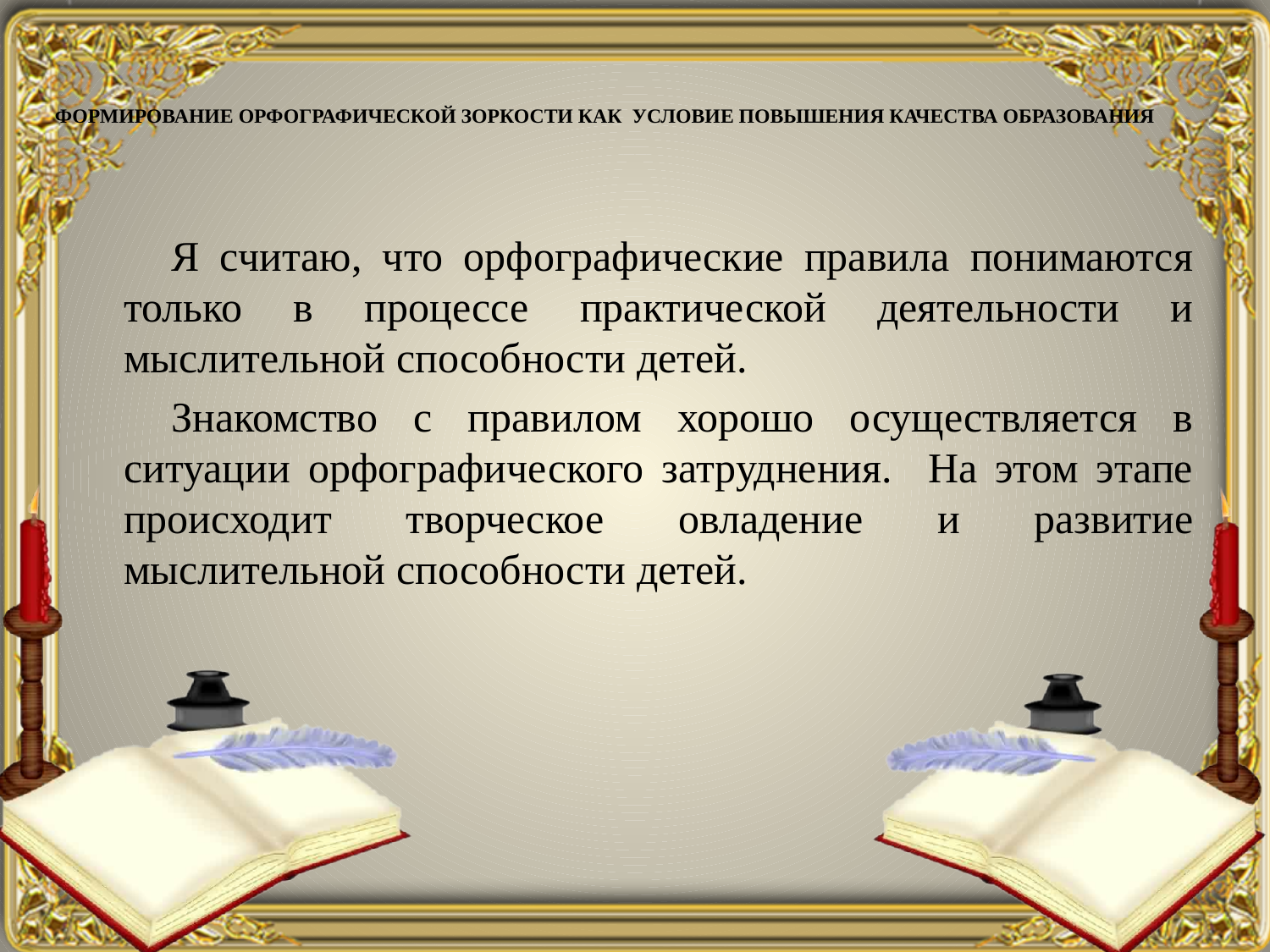

# ФОРМИРОВАНИЕ ОРФОГРАФИЧЕСКОЙ ЗОРКОСТИ КАК  УСЛОВИЕ ПОВЫШЕНИЯ КАЧЕСТВА ОБРАЗОВАНИЯ
Я считаю, что орфографические правила понимаются только в процессе практической деятельности и мыслительной способности детей.
Знакомство с правилом хорошо осуществляется в ситуации орфографического затруднения.  На этом этапе происходит творческое овладение и развитие мыслительной способности детей.